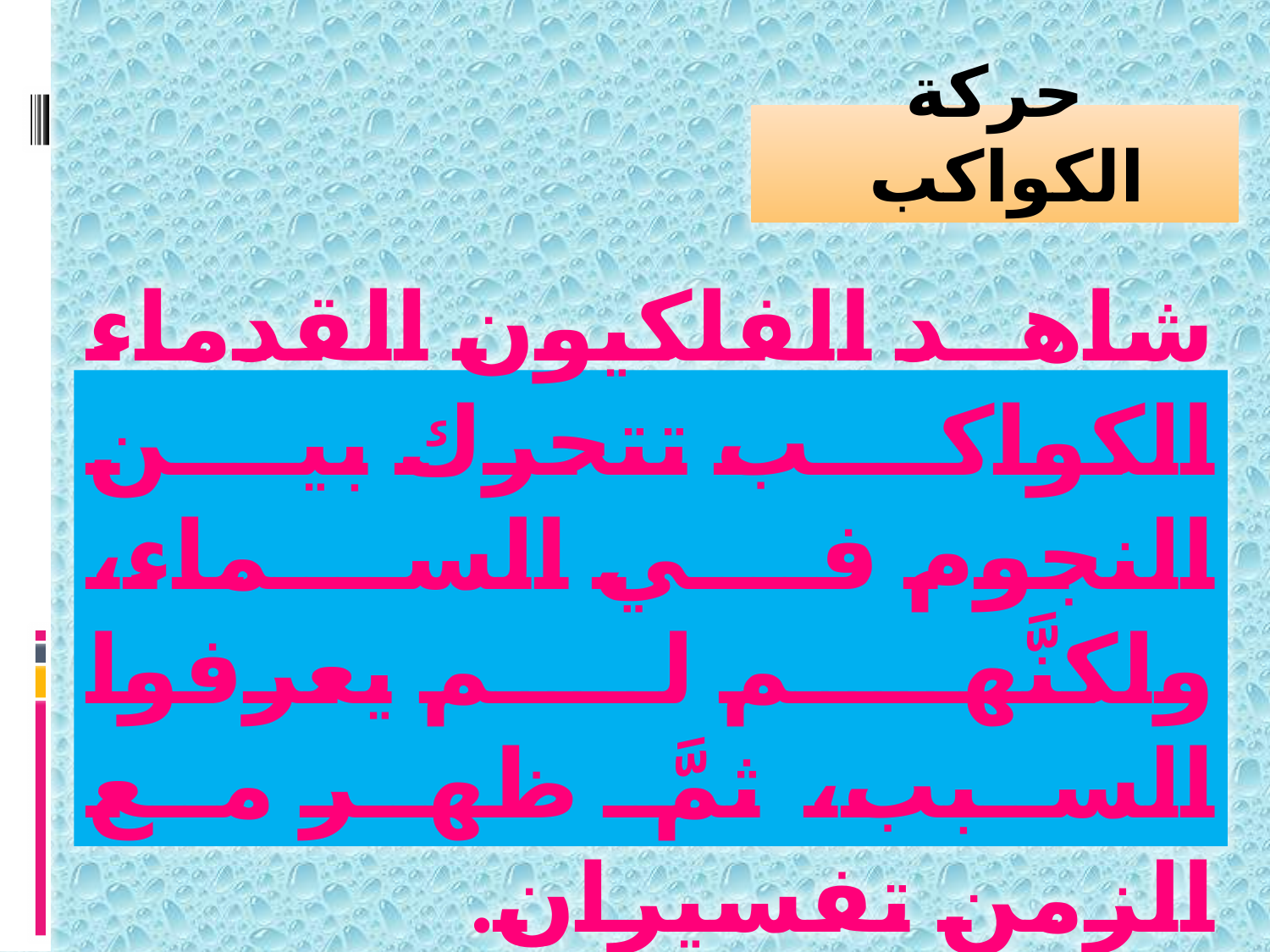

حركة الكواكب
شاهد الفلكيون القدماء الكواكب تتحرك بين النجوم في السماء، ولكنَّهم لم يعرفوا السبب، ثمَّ ظهر مع الزمن تفسيران.